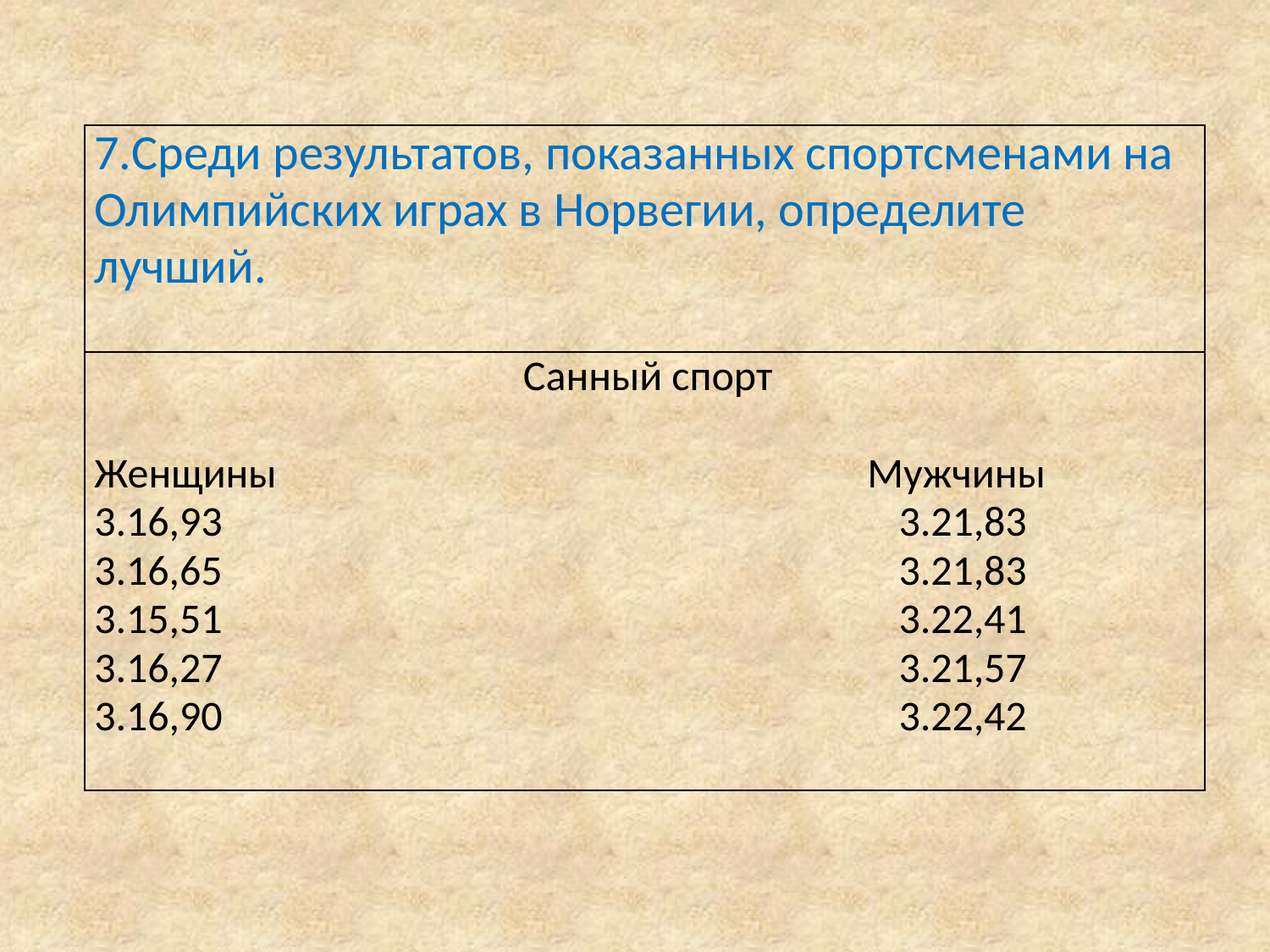

#
| 7.Среди результатов, показанных спортсменами на Олимпийских играх в Норвегии, определите лучший. |
| --- |
| Санный спорт   Женщины Мужчины 3.16,93 3.21,83 3.16,65 3.21,83 3.15,51 3.22,41 3.16,27 3.21,57 3.16,90 3.22,42 |